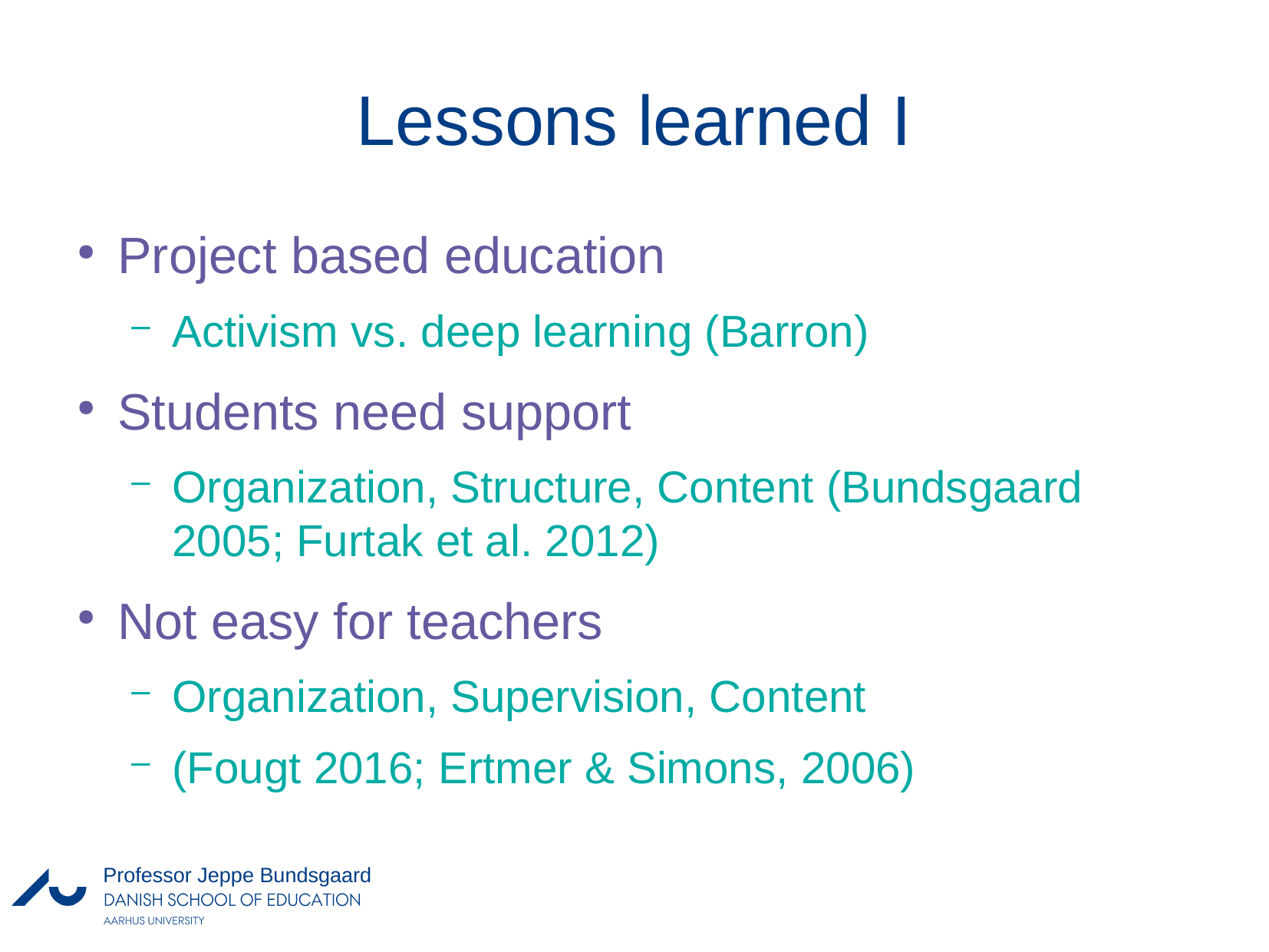

Lessons learned I
Project based education
Activism vs. deep learning (Barron)
Students need support
Organization, Structure, Content (Bundsgaard 2005; Furtak et al. 2012)
Not easy for teachers
Organization, Supervision, Content
(Fougt 2016; Ertmer & Simons, 2006)